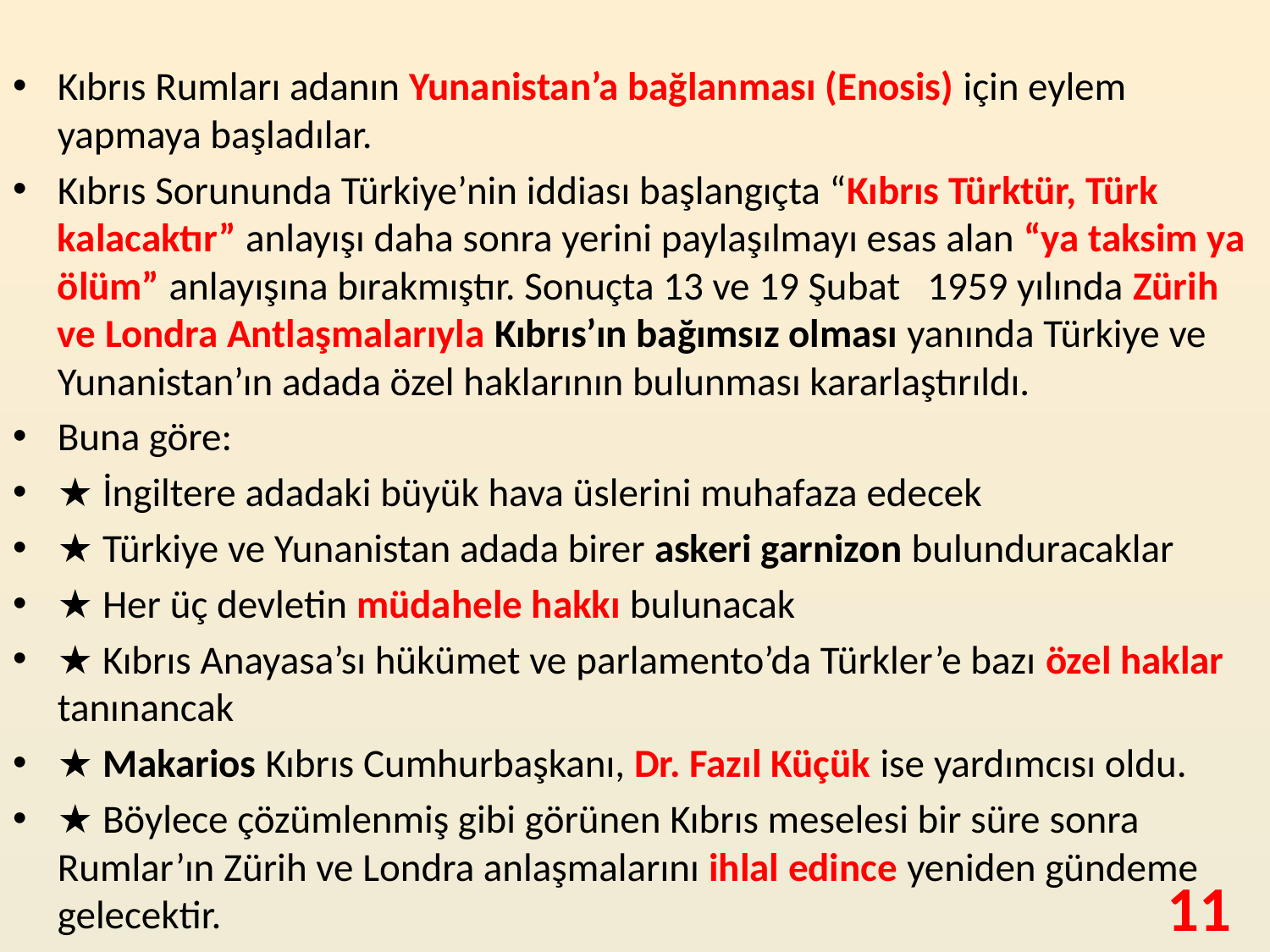

Kıbrıs Rumları adanın Yunanistan’a bağlanması (Enosis) için eylem yapmaya başladılar.
Kıbrıs Sorununda Türkiye’nin iddiası başlangıçta “Kıbrıs Türktür, Türk kalacaktır” anlayışı daha sonra yerini paylaşılmayı esas alan “ya taksim ya ölüm” anlayışına bırakmıştır. Sonuçta 13 ve 19 Şubat   1959 yılında Zürih ve Londra Antlaşmalarıyla Kıbrıs’ın bağımsız olması yanında Türkiye ve Yunanistan’ın adada özel haklarının bulunması kararlaştırıldı.
Buna göre:
★ İngiltere adadaki büyük hava üslerini muhafaza edecek
★ Türkiye ve Yunanistan adada birer askeri garnizon bulunduracaklar
★ Her üç devletin müdahele hakkı bulunacak
★ Kıbrıs Anayasa’sı hükümet ve parlamento’da Türkler’e bazı özel haklar tanınancak
★ Makarios Kıbrıs Cumhurbaşkanı, Dr. Fazıl Küçük ise yardımcısı oldu.
★ Böylece çözümlenmiş gibi görünen Kıbrıs meselesi bir süre sonra Rumlar’ın Zürih ve Londra anlaşmalarını ihlal edince yeniden gündeme gelecektir.

11